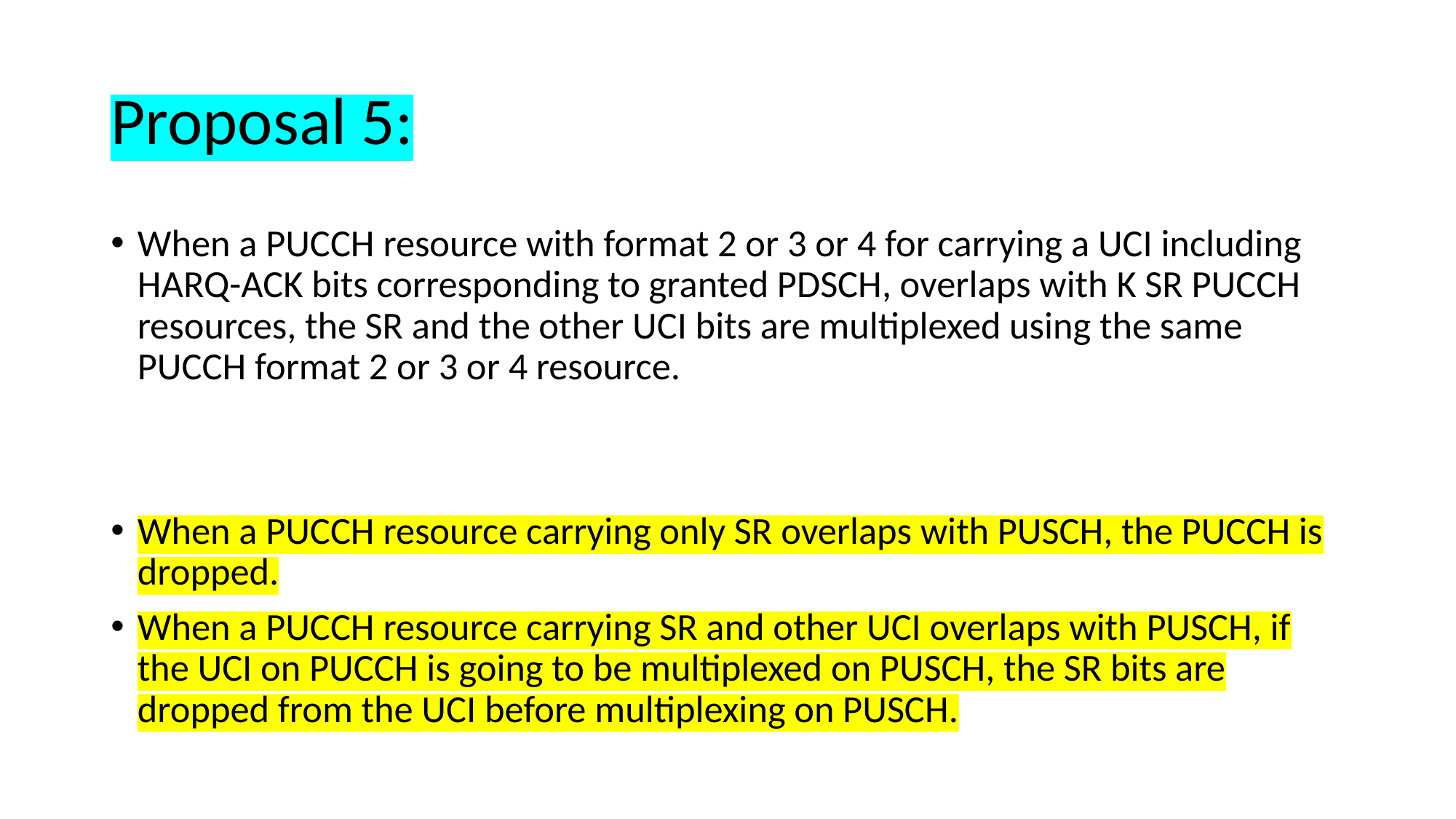

# Proposal 5:
When a PUCCH resource with format 2 or 3 or 4 for carrying a UCI including HARQ-ACK bits corresponding to granted PDSCH, overlaps with K SR PUCCH resources, the SR and the other UCI bits are multiplexed using the same PUCCH format 2 or 3 or 4 resource.

When a PUCCH resource carrying only SR overlaps with PUSCH, the PUCCH is dropped.
When a PUCCH resource carrying SR and other UCI overlaps with PUSCH, if the UCI on PUCCH is going to be multiplexed on PUSCH, the SR bits are dropped from the UCI before multiplexing on PUSCH.